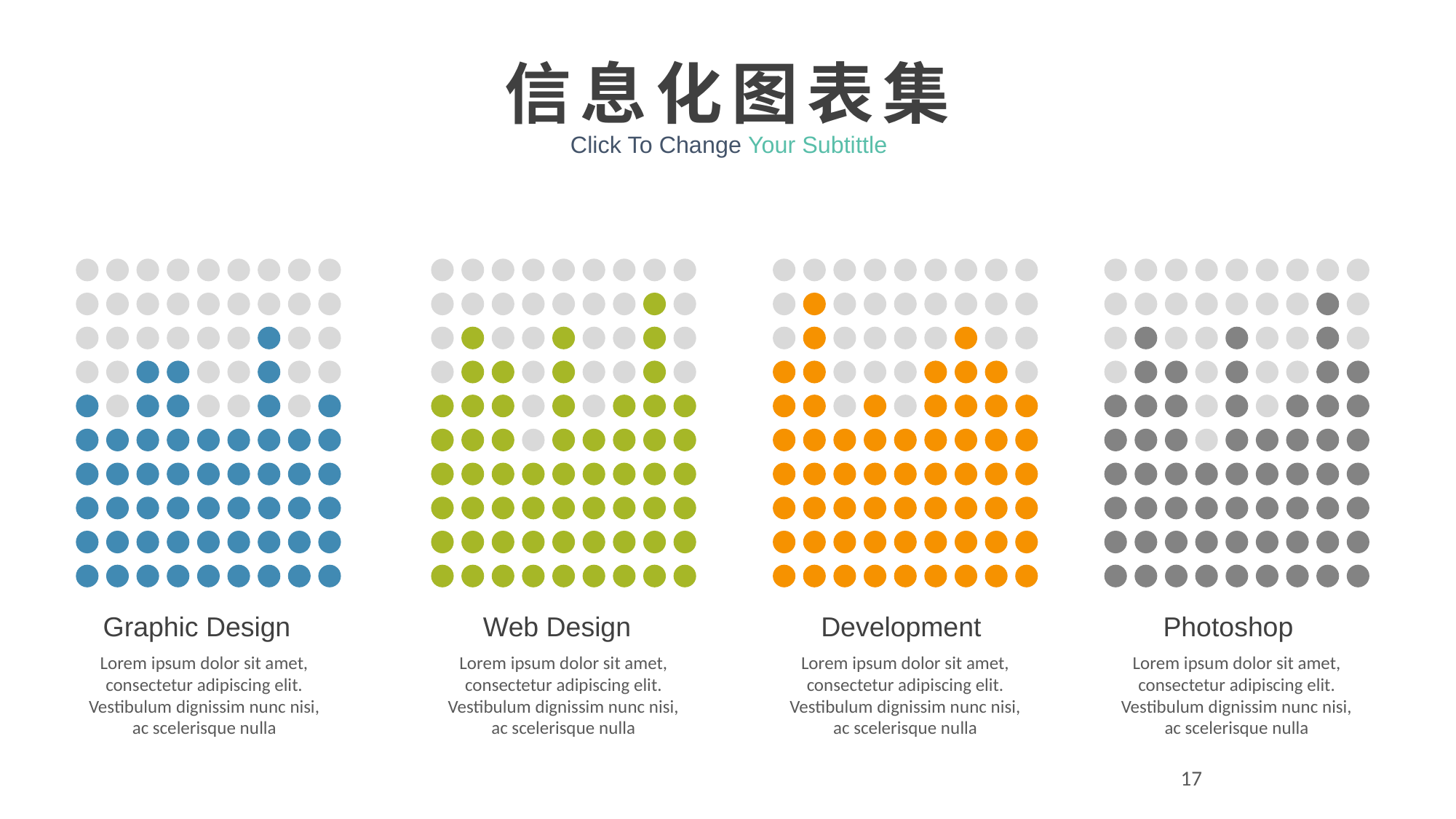

Graphic Design
Web Design
Photoshop
Development
Lorem ipsum dolor sit amet, consectetur adipiscing elit. Vestibulum dignissim nunc nisi, ac scelerisque nulla
Lorem ipsum dolor sit amet, consectetur adipiscing elit. Vestibulum dignissim nunc nisi, ac scelerisque nulla
Lorem ipsum dolor sit amet, consectetur adipiscing elit. Vestibulum dignissim nunc nisi, ac scelerisque nulla
Lorem ipsum dolor sit amet, consectetur adipiscing elit. Vestibulum dignissim nunc nisi, ac scelerisque nulla
17